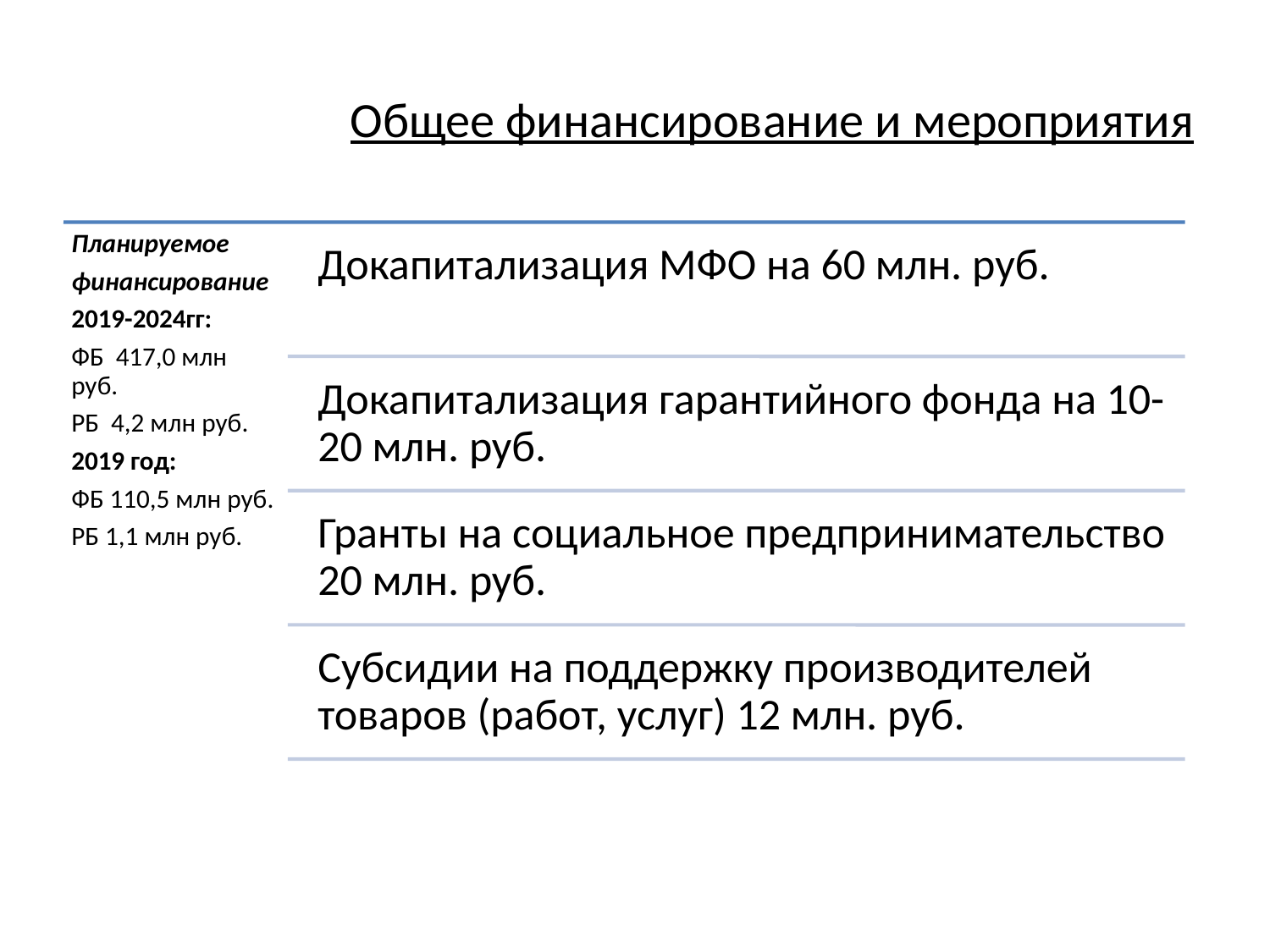

# Общее финансирование и мероприятия
Планируемое
финансирование
2019-2024гг:
ФБ  417,0 млн руб.
РБ  4,2 млн руб.
2019 год:
ФБ 110,5 млн руб.
РБ 1,1 млн руб.
Докапитализация МФО на 60 млн. руб.
Докапитализация гарантийного фонда на 10-20 млн. руб.
Гранты на социальное предпринимательство 20 млн. руб.
Субсидии на поддержку производителей товаров (работ, услуг) 12 млн. руб.